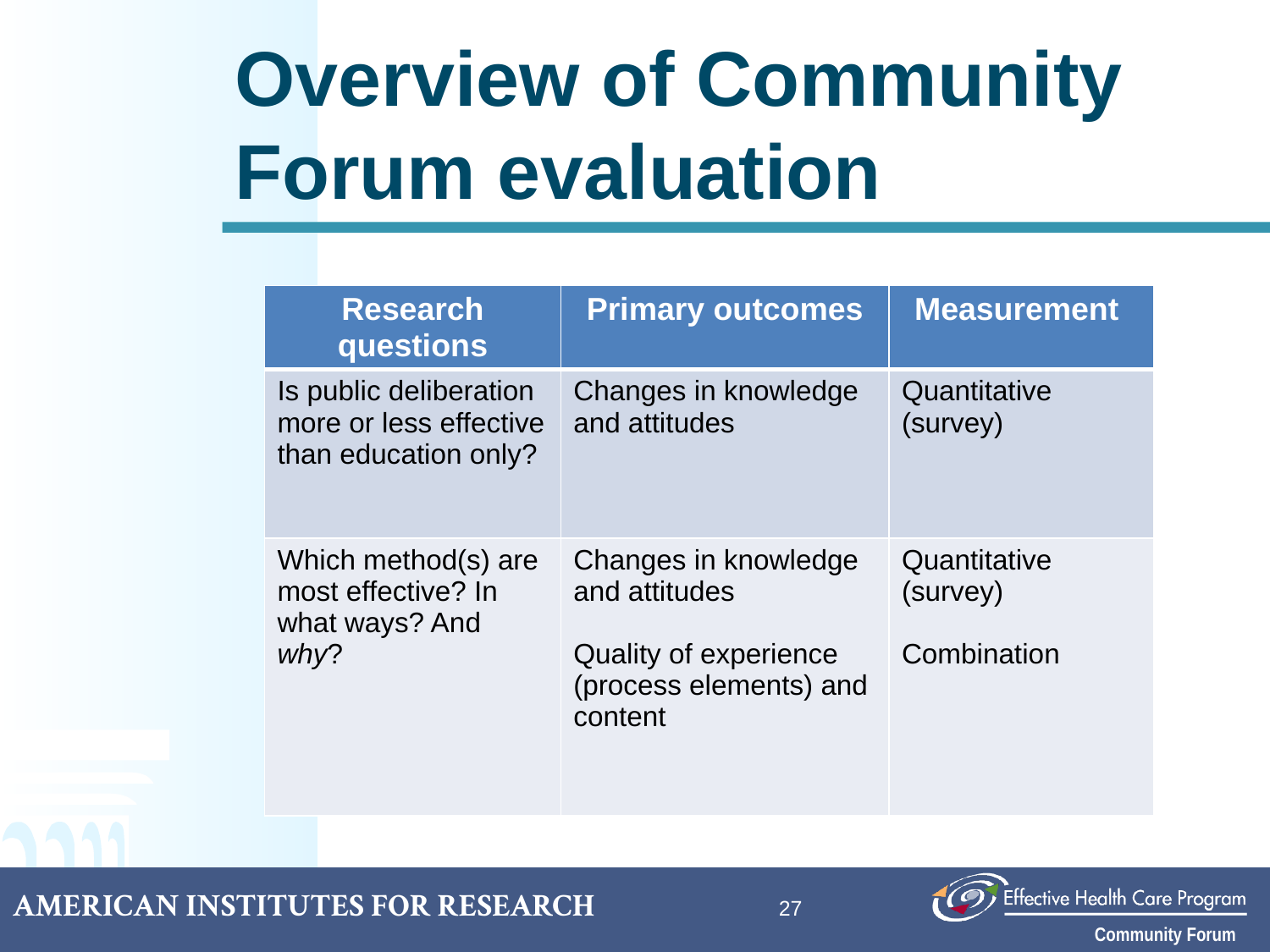

# Overview of Community Forum evaluation
| Research questions | Primary outcomes | Measurement |
| --- | --- | --- |
| Is public deliberation more or less effective than education only? | Changes in knowledge and attitudes | Quantitative (survey) |
| Which method(s) are most effective? In what ways? And why? | Changes in knowledge and attitudes Quality of experience (process elements) and content | Quantitative (survey) Combination |